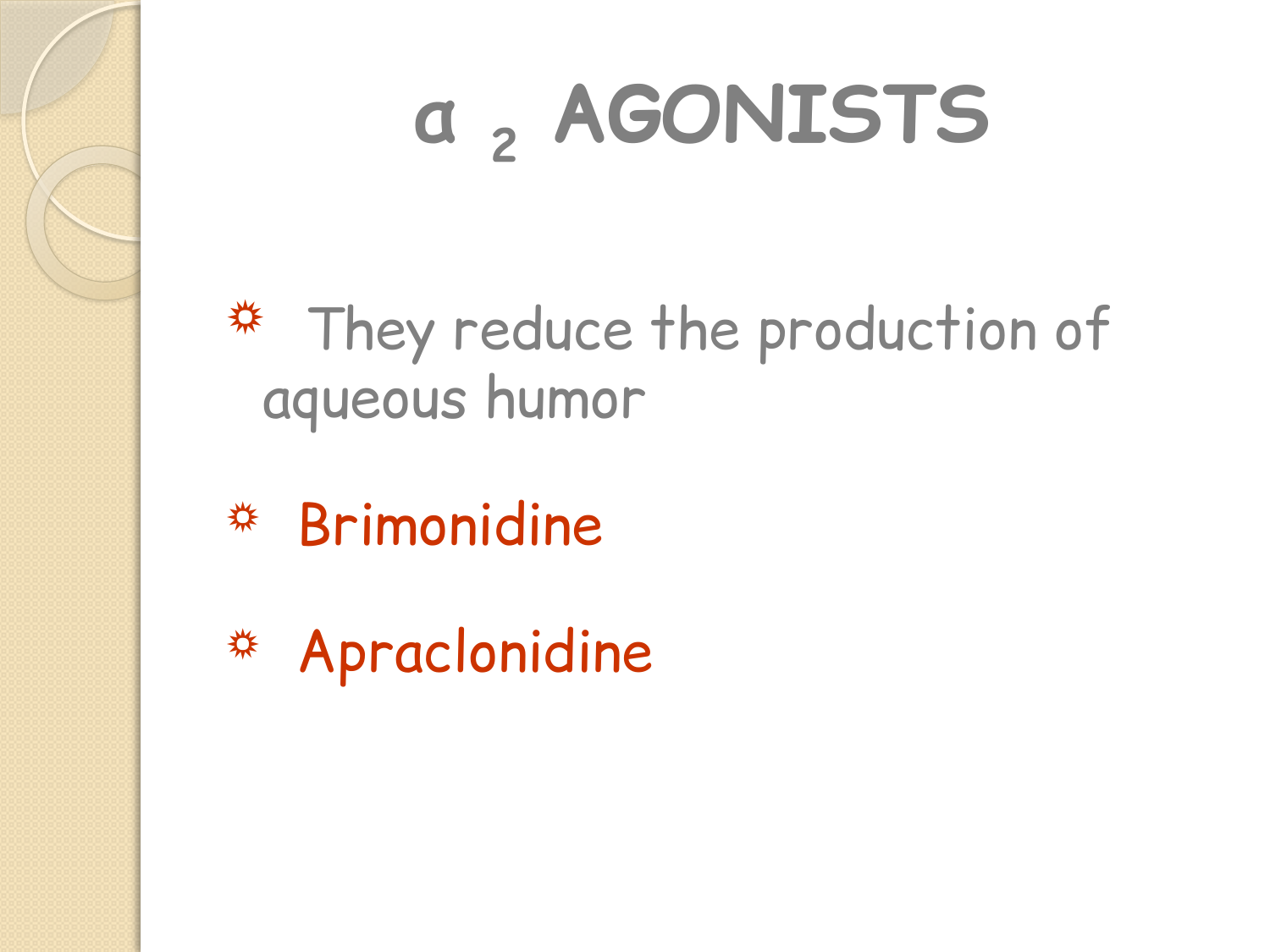

# α 2 AGONISTS

  They reduce the production of aqueous humor

  Brimonidine

  Apraclonidine